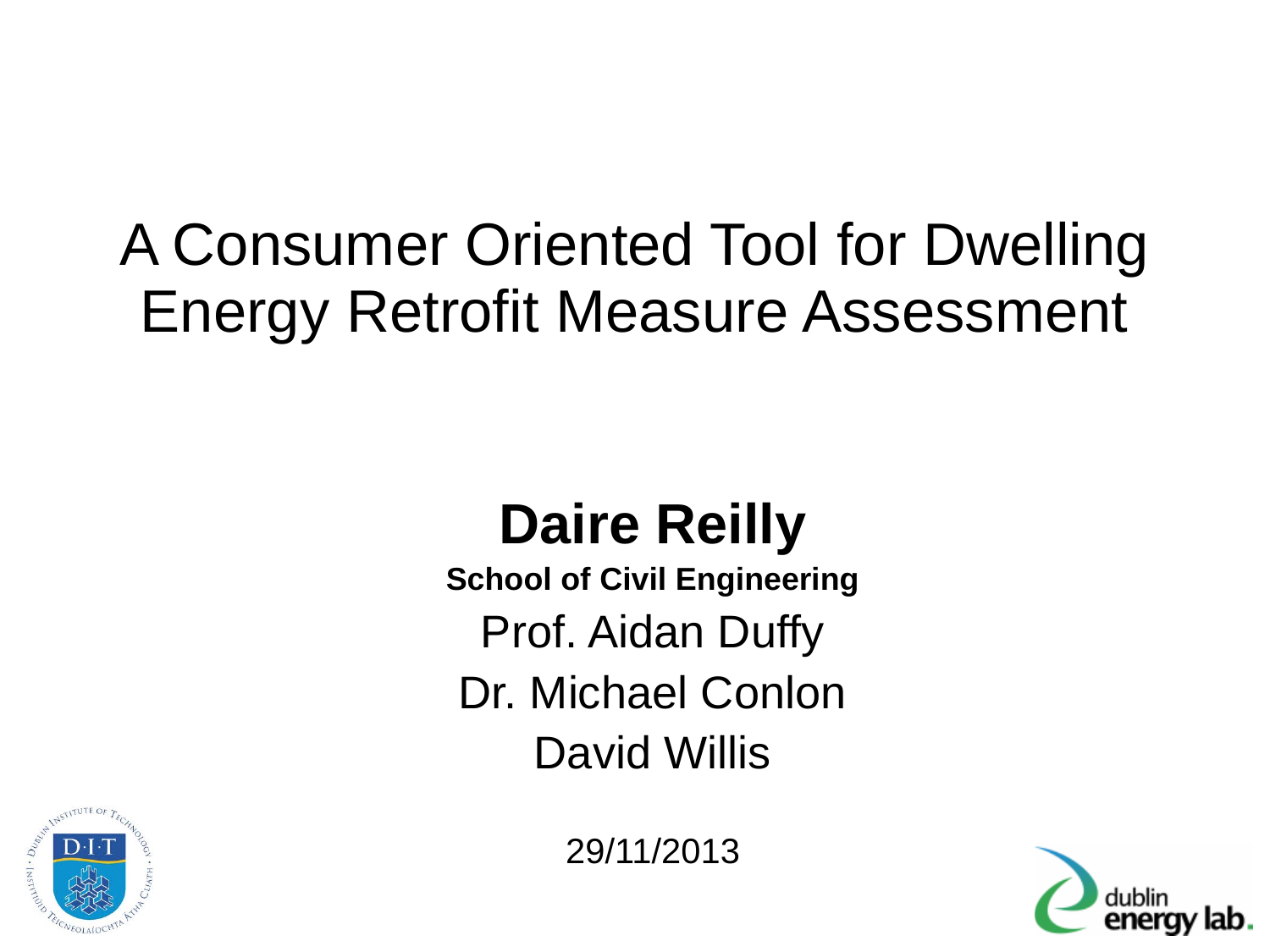

# A Consumer Oriented Tool for Dwelling Energy Retrofit Measure Assessment
Daire Reilly
School of Civil Engineering
Prof. Aidan Duffy
Dr. Michael Conlon
David Willis

29/11/2013